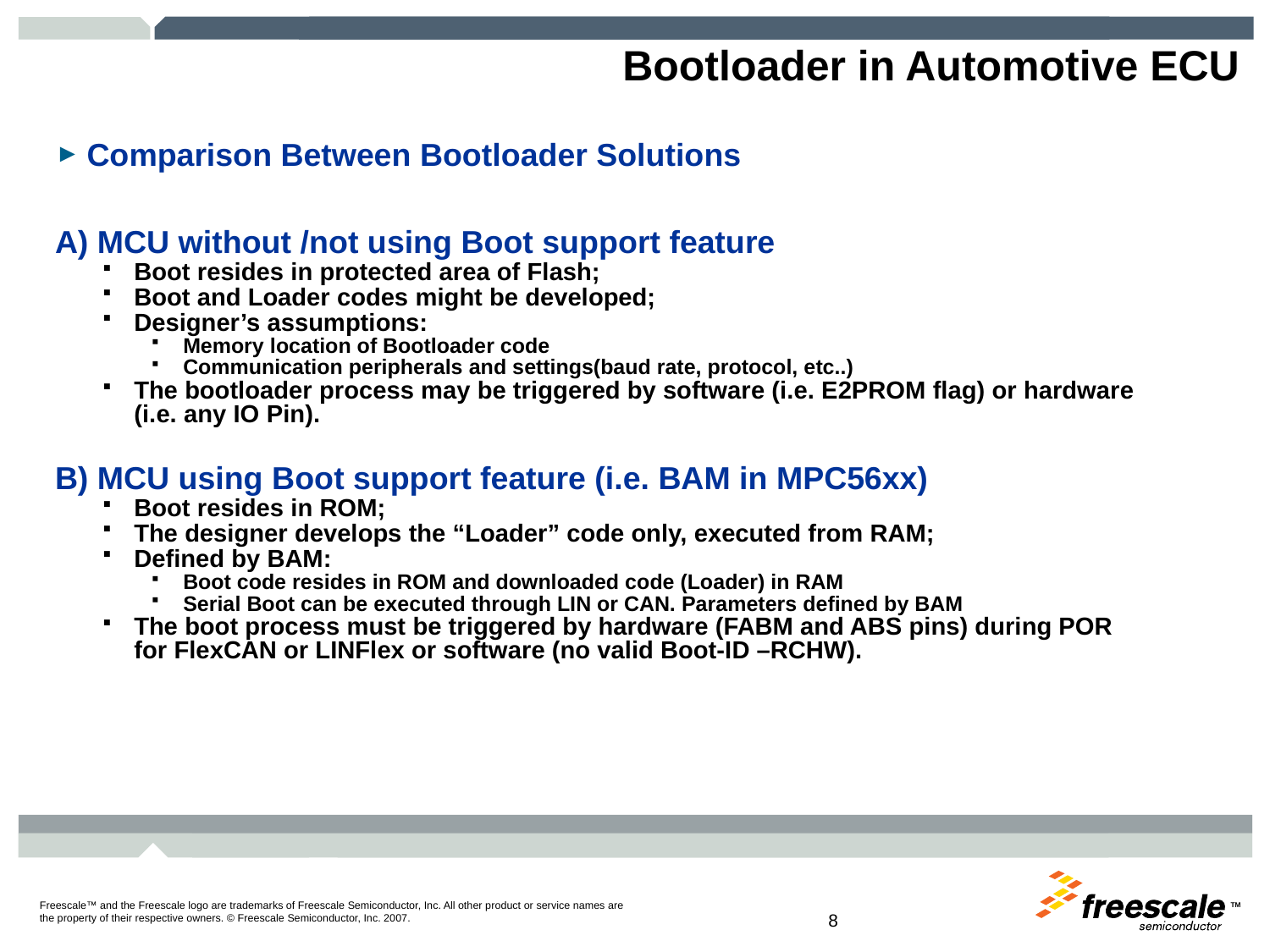

# Bootloader in Automotive ECU
Comparison Between Bootloader Solutions

A) MCU without /not using Boot support feature
Boot resides in protected area of Flash;
Boot and Loader codes might be developed;
Designer’s assumptions:
Memory location of Bootloader code
Communication peripherals and settings(baud rate, protocol, etc..)
The bootloader process may be triggered by software (i.e. E2PROM flag) or hardware (i.e. any IO Pin).

B) MCU using Boot support feature (i.e. BAM in MPC56xx)
Boot resides in ROM;
The designer develops the “Loader” code only, executed from RAM;
Defined by BAM:
Boot code resides in ROM and downloaded code (Loader) in RAM
Serial Boot can be executed through LIN or CAN. Parameters defined by BAM
The boot process must be triggered by hardware (FABM and ABS pins) during POR for FlexCAN or LINFlex or software (no valid Boot-ID –RCHW).

8